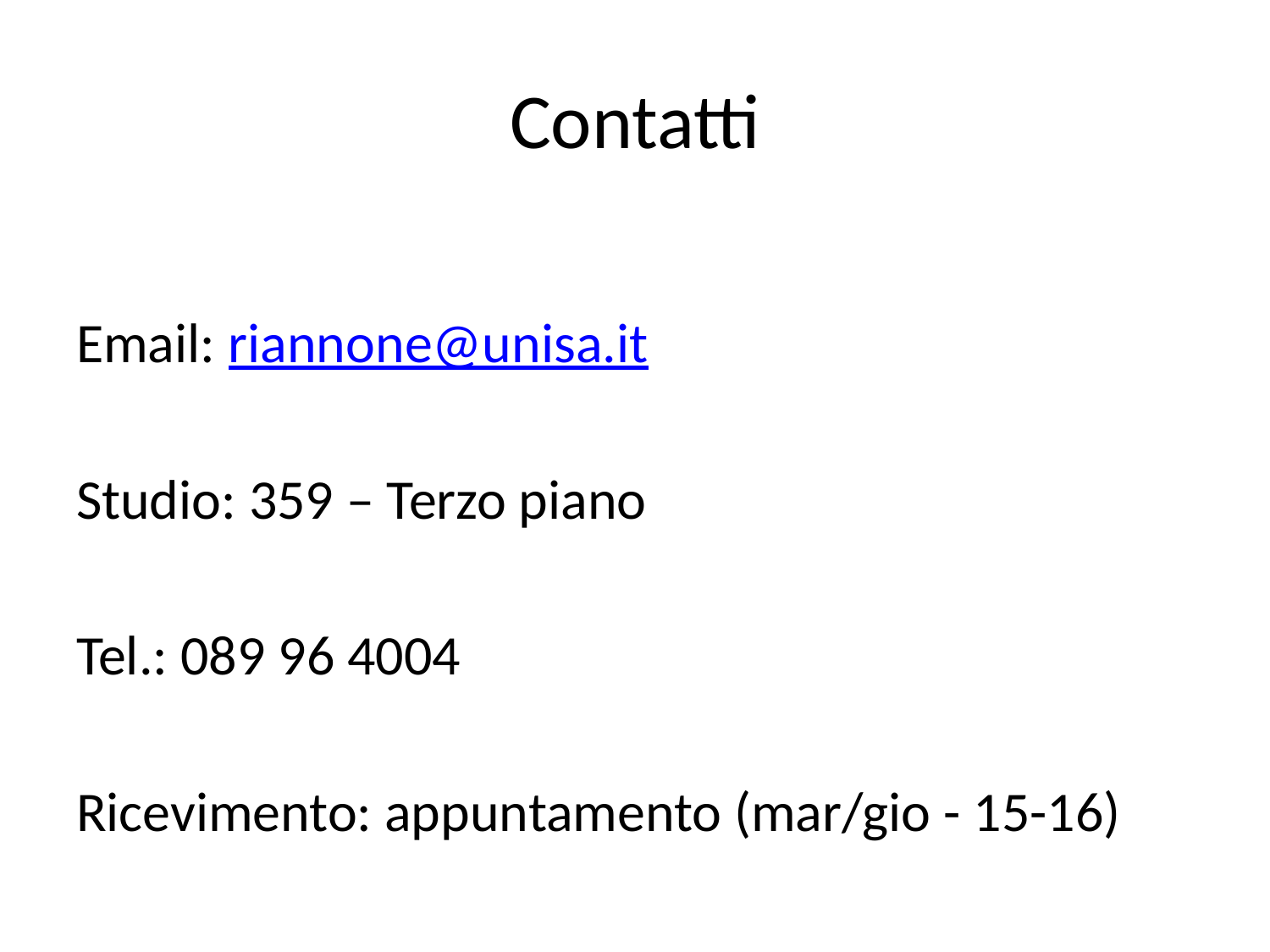

# Contatti

Email: riannone@unisa.it

Studio: 359 – Terzo piano

Tel.: 089 96 4004

Ricevimento: appuntamento (mar/gio - 15-16)